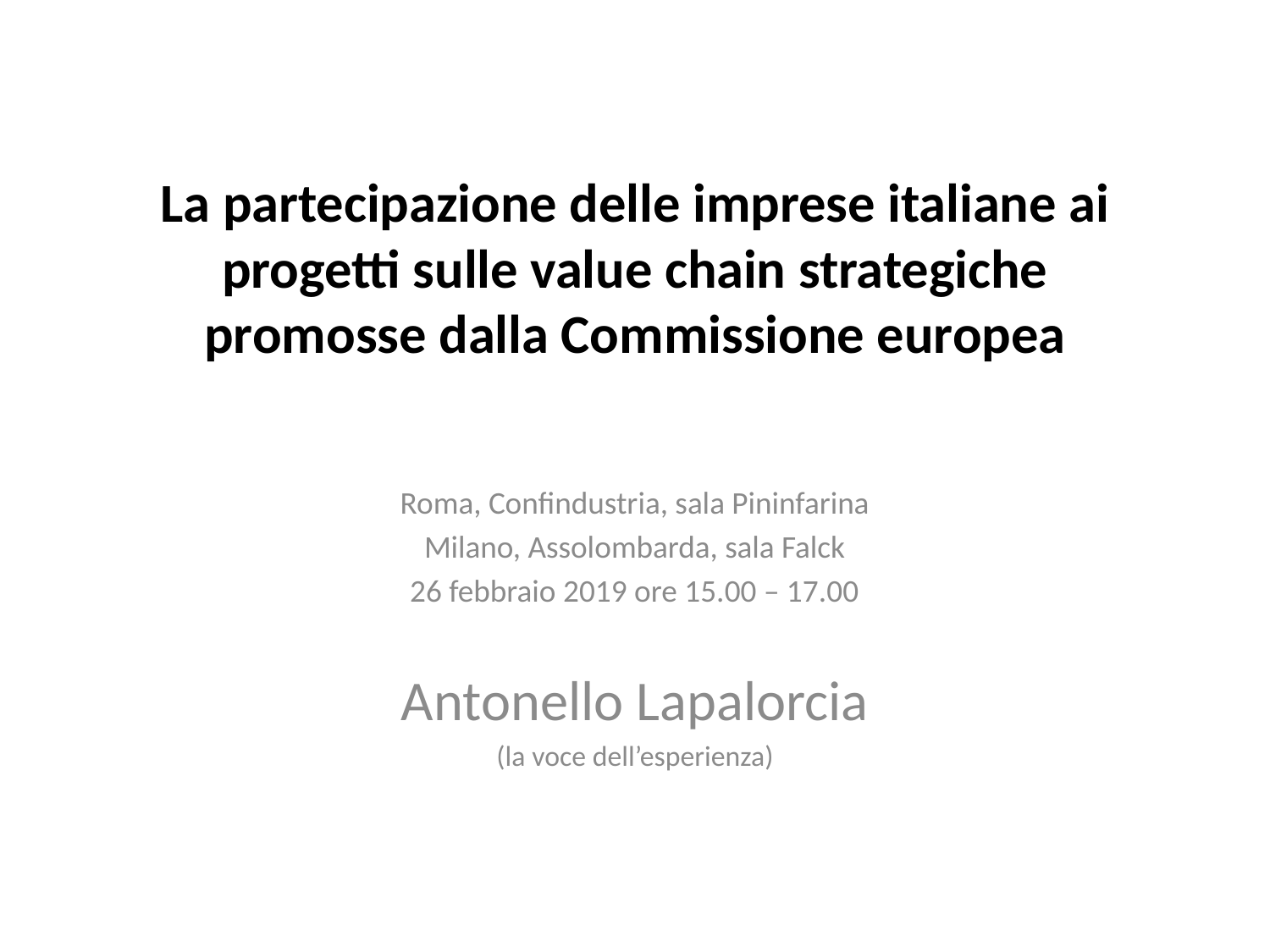

# La partecipazione delle imprese italiane ai progetti sulle value chain strategiche promosse dalla Commissione europea
Roma, Confindustria, sala Pininfarina
Milano, Assolombarda, sala Falck
26 febbraio 2019 ore 15.00 – 17.00

Antonello Lapalorcia
(la voce dell’esperienza)